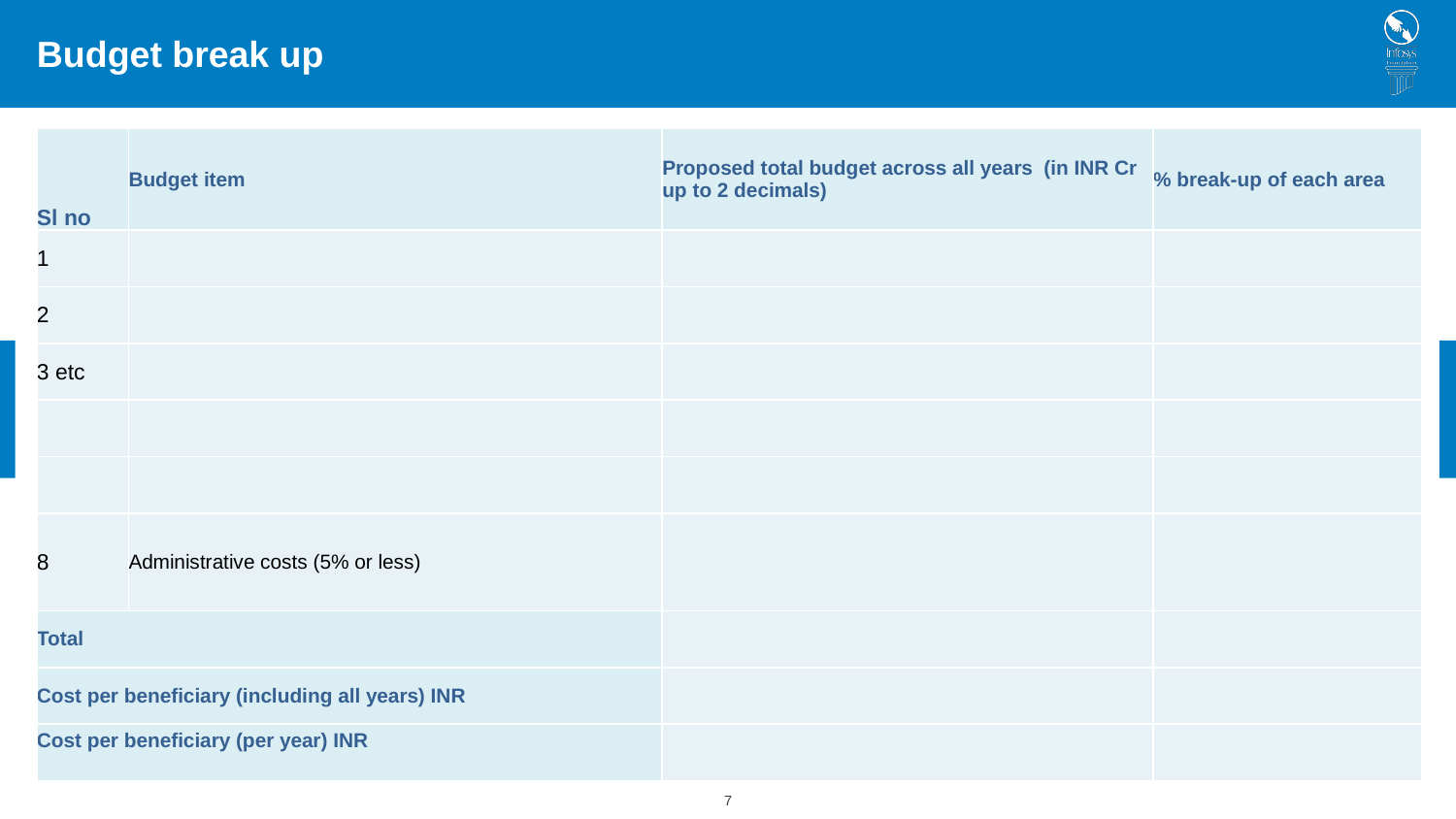

Budget break up
| Sl no | Budget item | Proposed total budget across all years (in INR Cr up to 2 decimals) | % break-up of each area |
| --- | --- | --- | --- |
| 1 |  |  |  |
| 2 |  |  |  |
| 3 etc |  |  |  |
|  |  |  |  |
|  |  |  |  |
| 8 | Administrative costs (5% or less) |  |  |
| Total |  |  |  |
| Cost per beneficiary (including all years) INR |  |  |  |
| Cost per beneficiary (per year) INR |  |  |  |
7